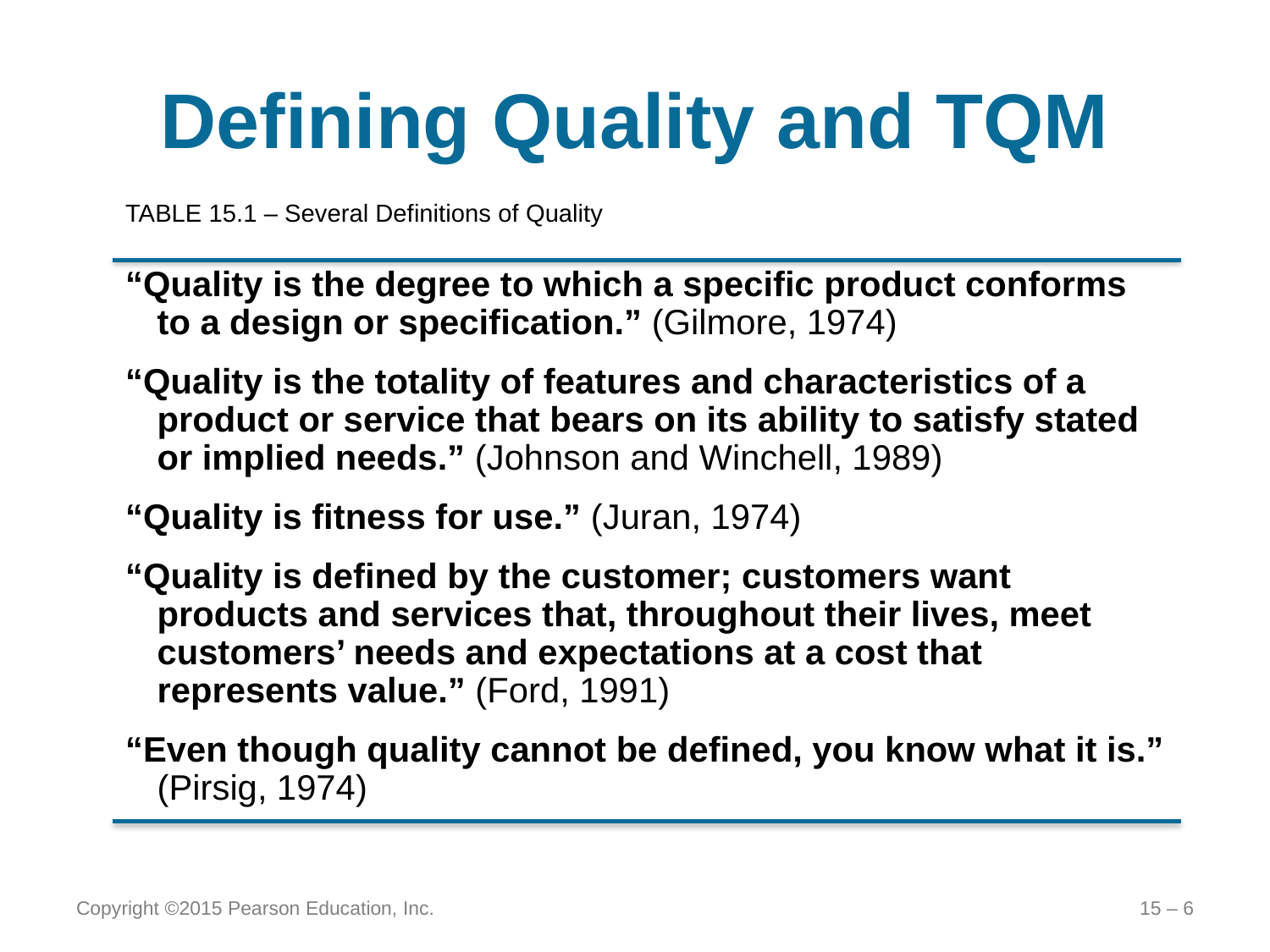

# Defining Quality and TQM
TABLE 15.1 – Several Definitions of Quality
“Quality is the degree to which a specific product conforms to a design or specification.” (Gilmore, 1974)
“Quality is the totality of features and characteristics of a product or service that bears on its ability to satisfy stated or implied needs.” (Johnson and Winchell, 1989)
“Quality is fitness for use.” (Juran, 1974)
“Quality is defined by the customer; customers want products and services that, throughout their lives, meet customers’ needs and expectations at a cost that represents value.” (Ford, 1991)
“Even though quality cannot be defined, you know what it is.” (Pirsig, 1974)
Copyright ©2015 Pearson Education, Inc.
15 – 6